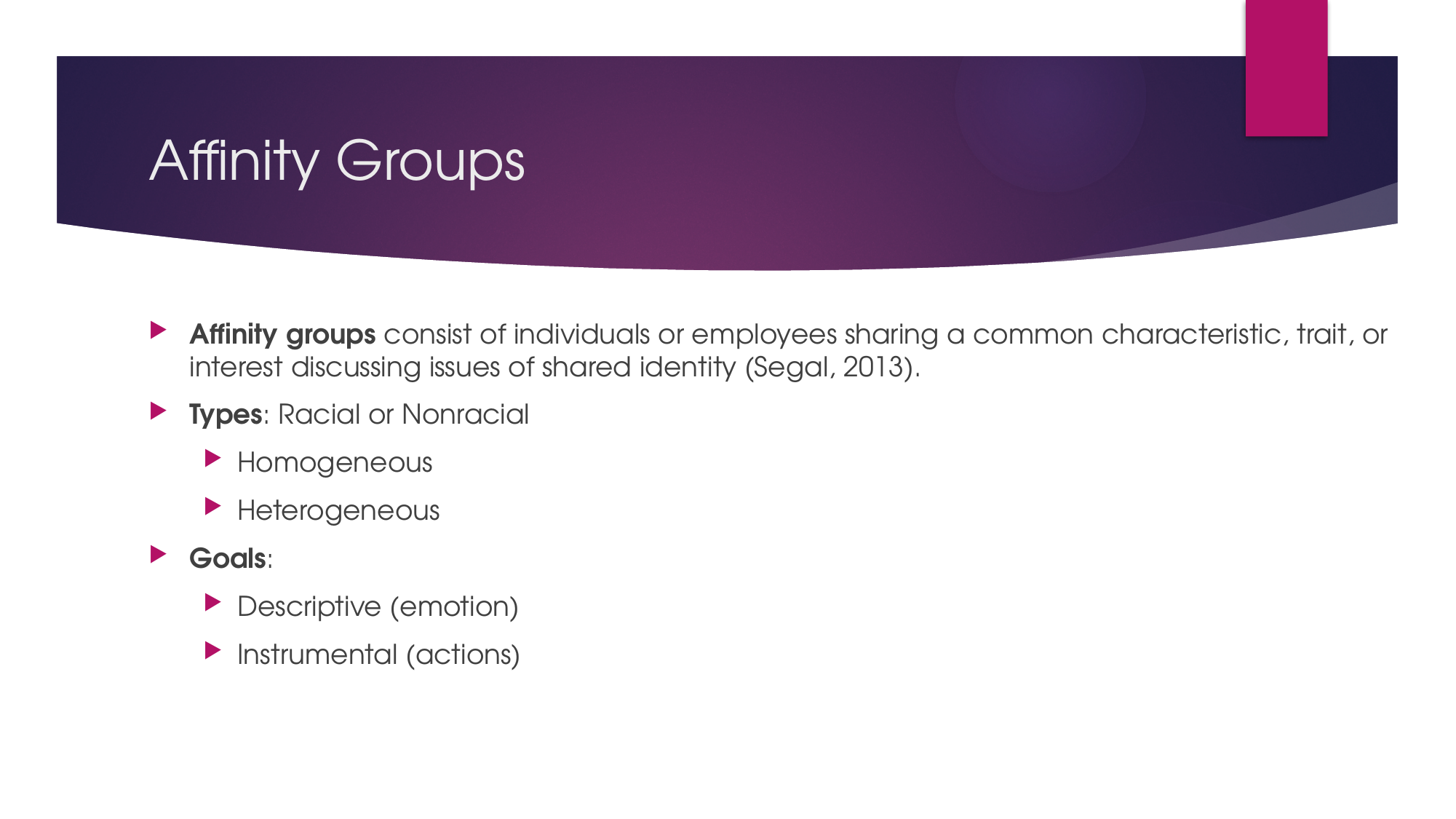

# Affinity Groups
Affinity groups consist of individuals or employees sharing a common characteristic, trait, or interest discussing issues of shared identity (Segal, 2013).
Types: Racial or Nonracial
Homogeneous
Heterogeneous
Goals:
Descriptive (emotion)
Instrumental (actions)